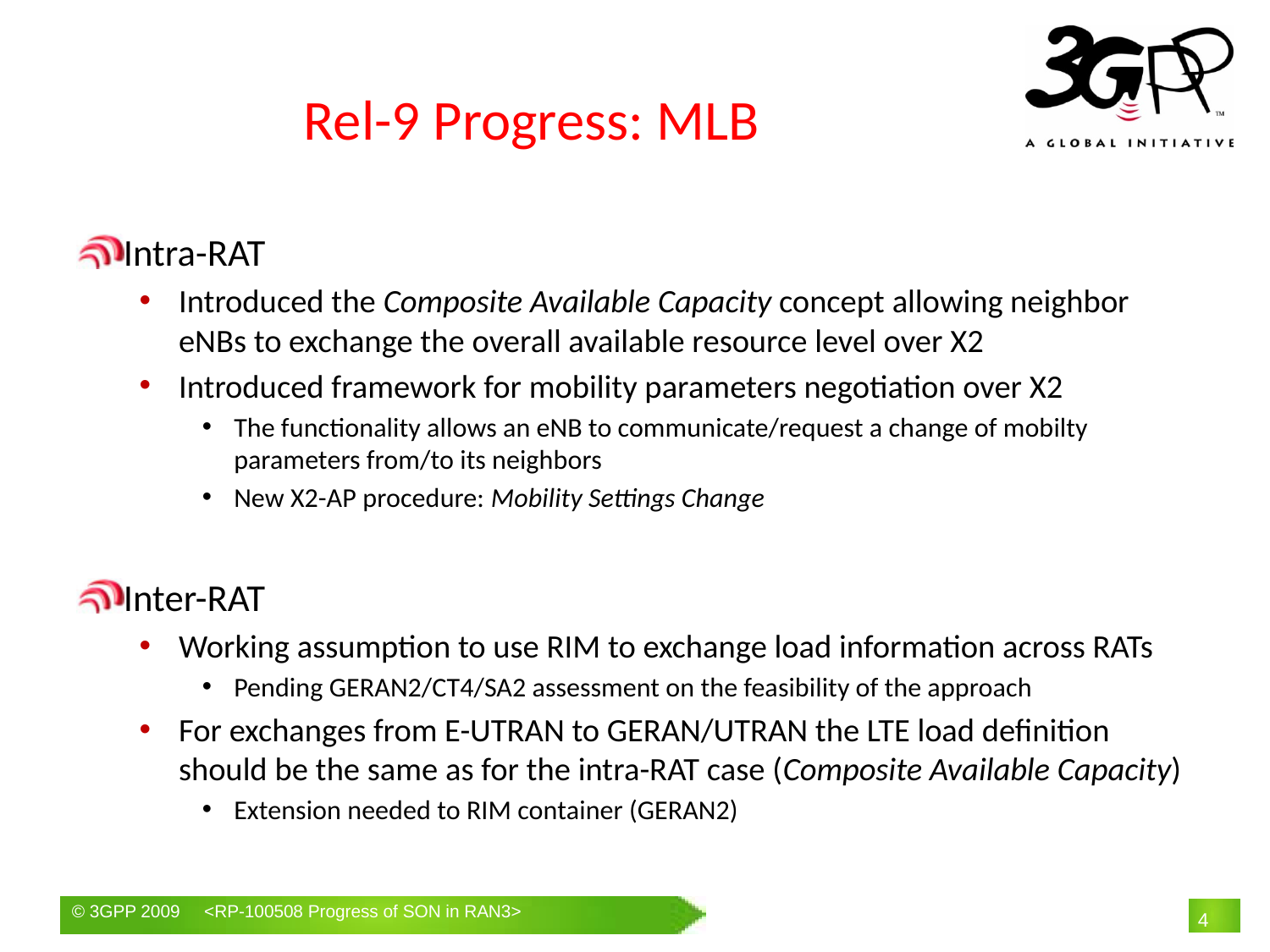

# Rel-9 Progress: MLB
Intra-RAT
Introduced the Composite Available Capacity concept allowing neighbor eNBs to exchange the overall available resource level over X2
Introduced framework for mobility parameters negotiation over X2
The functionality allows an eNB to communicate/request a change of mobilty parameters from/to its neighbors
New X2-AP procedure: Mobility Settings Change

Inter-RAT
Working assumption to use RIM to exchange load information across RATs
Pending GERAN2/CT4/SA2 assessment on the feasibility of the approach
For exchanges from E-UTRAN to GERAN/UTRAN the LTE load definition should be the same as for the intra-RAT case (Composite Available Capacity)
Extension needed to RIM container (GERAN2)

4